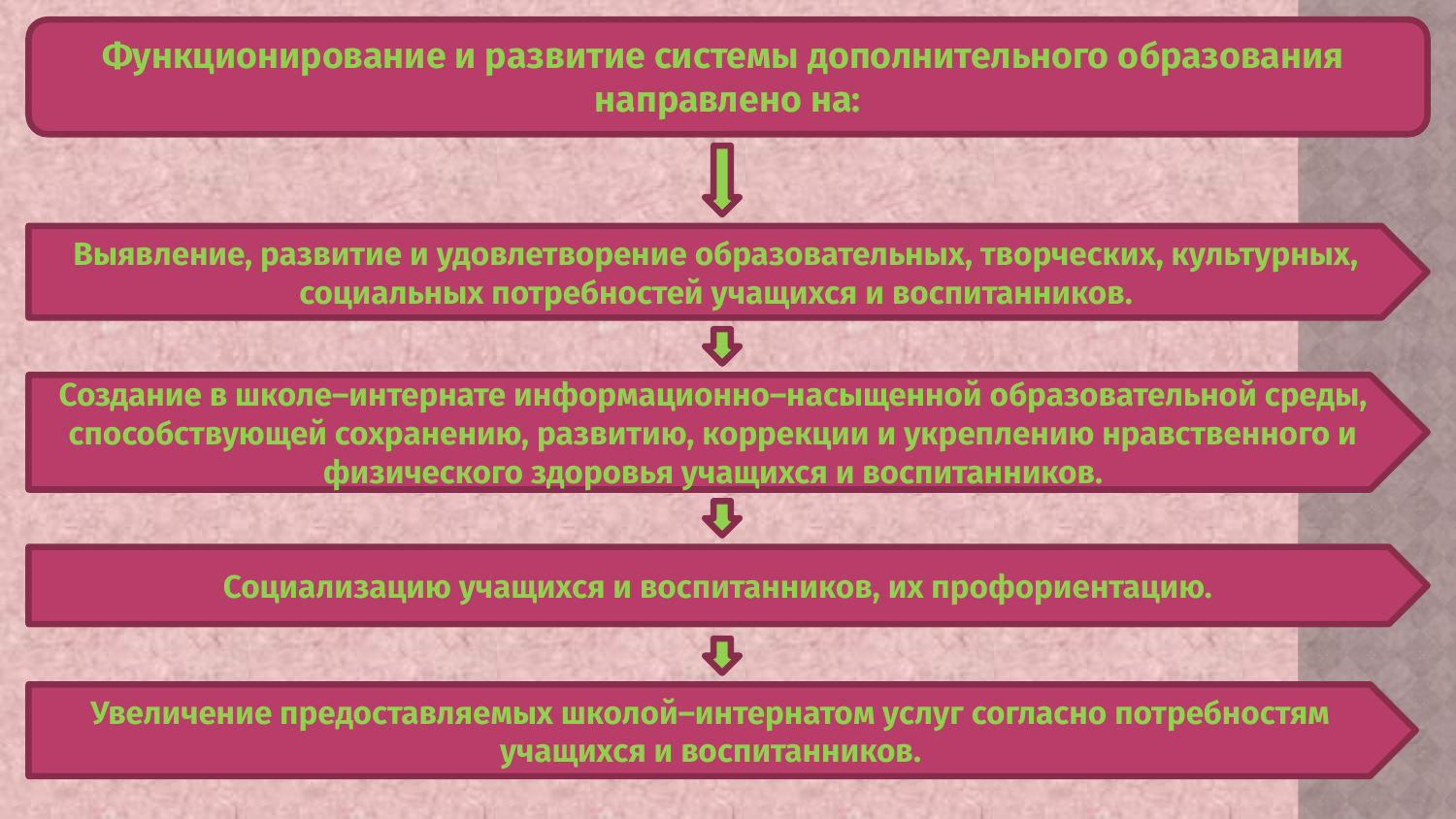

#
Функционирование и развитие системы дополнительного образования  направлено на:

Выявление, развитие и удовлетворение образовательных, творческих, культурных, социальных потребностей учащихся и воспитанников.

Создание в школе–интернате информационно–насыщенной образовательной среды, способствующей сохранению, развитию, коррекции и укреплению нравственного и физического здоровья учащихся и воспитанников.

Социализацию учащихся и воспитанников, их профориентацию.

Увеличение предоставляемых школой–интернатом услуг согласно потребностям учащихся и воспитанников.